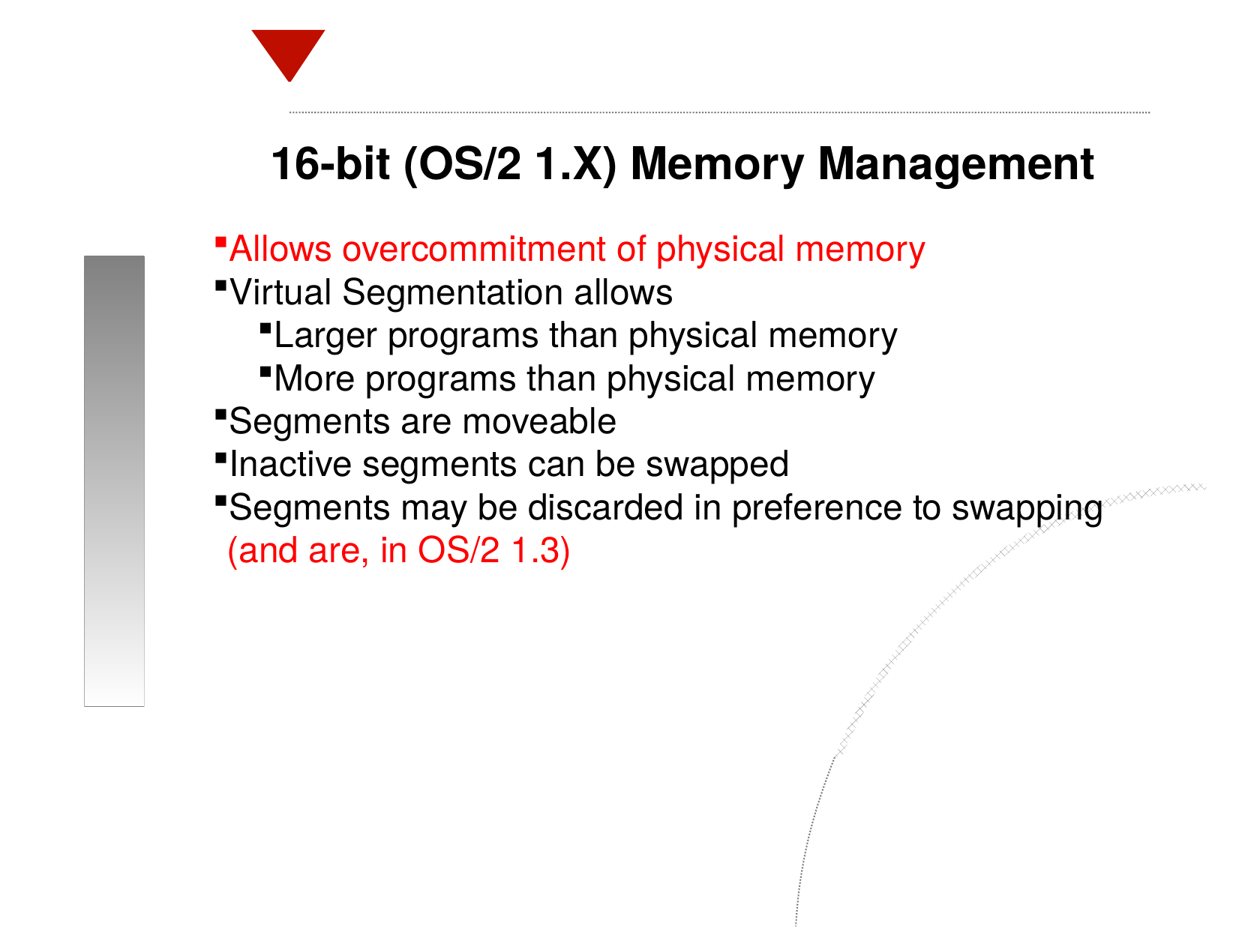

16-bit (OS/2 1.X) Memory Management
Allows overcommitment of physical memory
Virtual Segmentation allows
Larger programs than physical memory
More programs than physical memory
Segments are moveable
Inactive segments can be swapped
Segments may be discarded in preference to swapping (and are, in OS/2 1.3)